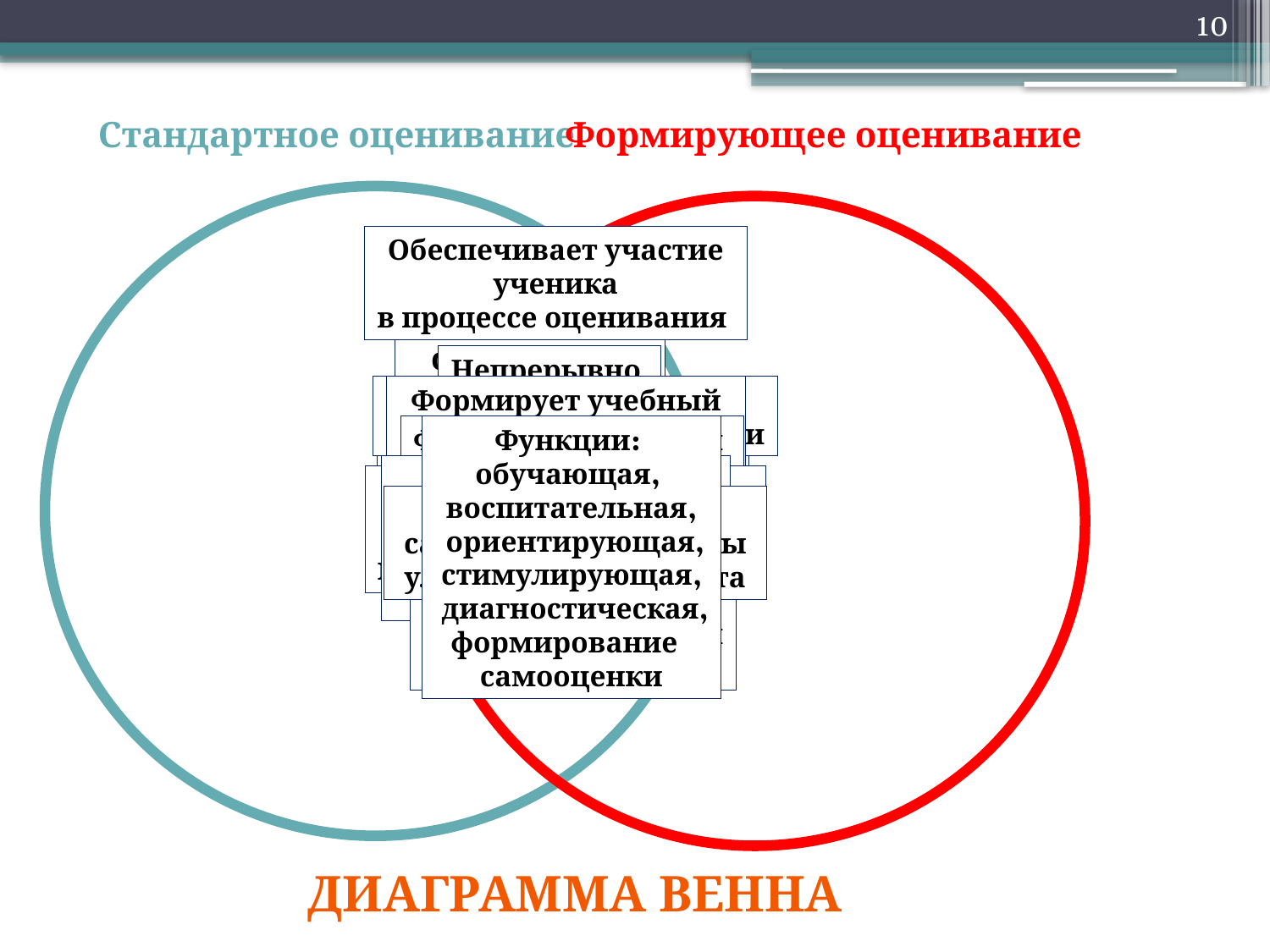

10
Стандартное оценивание
Формирующее оценивание

Обеспечивает участие
 ученика
в процессе оценивания
Жёсткая шкала
 оценивания
Непрерывно
Формирование
 адекватной  самооценки
Формирует учебный
 процесс, обеспечивая
 основание для
выставления отметок
Малоинформативно
Для ученика
Формирует учебный
процесс, улучшая
 качество учения
Функции:
обучающая,
воспитательная,
 ориентирующая,
стимулирующая,
 диагностическая,
формирование
самооценки
Может
 травмировать
ученика и снижать
 его самооценку
Обеспечивает
индивидуальный
подход (не усредняет)
Принципы
 самооценки и способы
улучшения результата
Обеспечение
 обратной связи
Оценивание
на конечной стадии
 процесса обучения
Диаграмма Венна